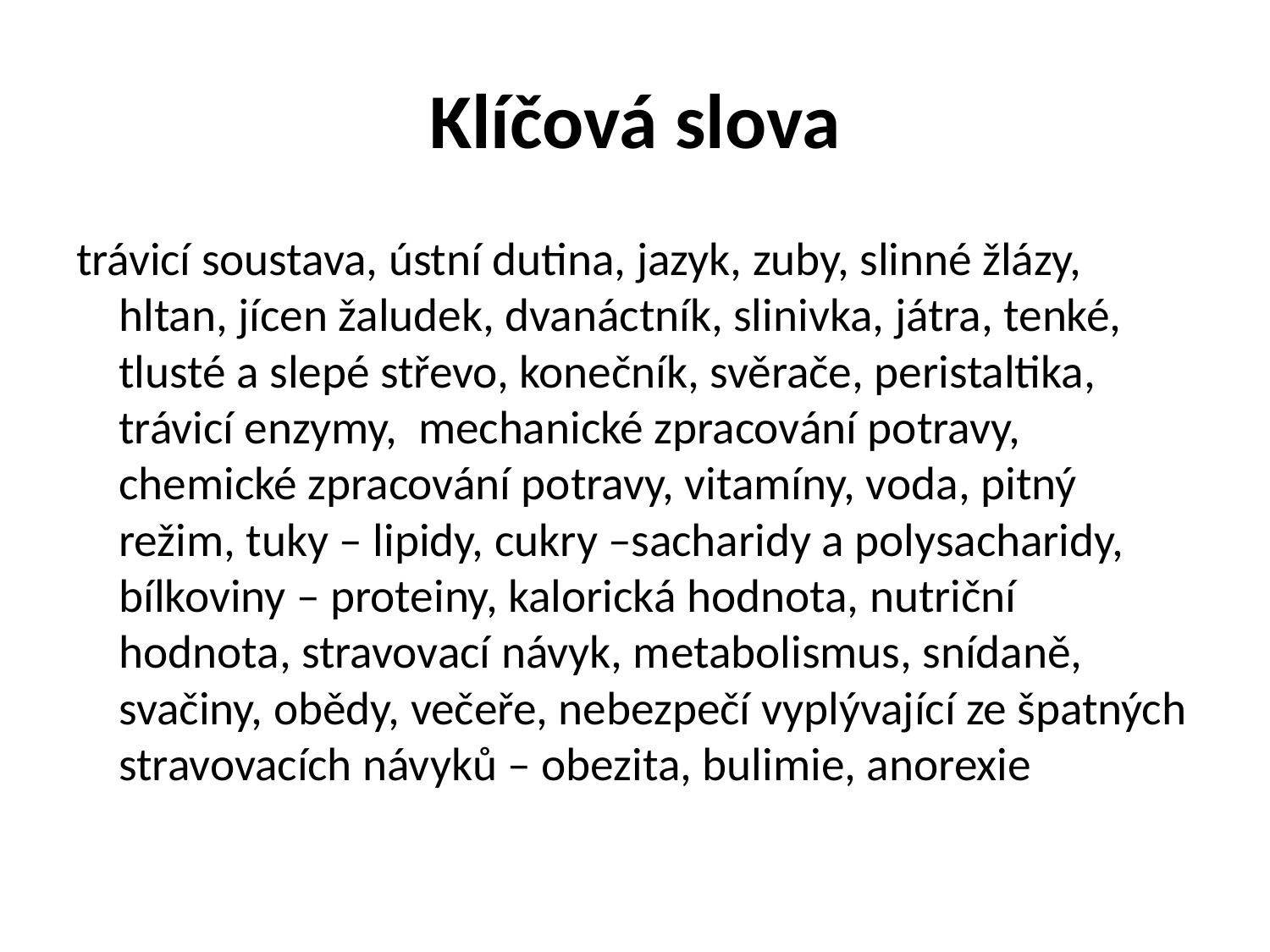

# Klíčová slova
trávicí soustava, ústní dutina, jazyk, zuby, slinné žlázy, hltan, jícen žaludek, dvanáctník, slinivka, játra, tenké, tlusté a slepé střevo, konečník, svěrače, peristaltika, trávicí enzymy,  mechanické zpracování potravy, chemické zpracování potravy, vitamíny, voda, pitný režim, tuky – lipidy, cukry –sacharidy a polysacharidy, bílkoviny – proteiny, kalorická hodnota, nutriční hodnota, stravovací návyk, metabolismus, snídaně, svačiny, obědy, večeře, nebezpečí vyplývající ze špatných stravovacích návyků – obezita, bulimie, anorexie